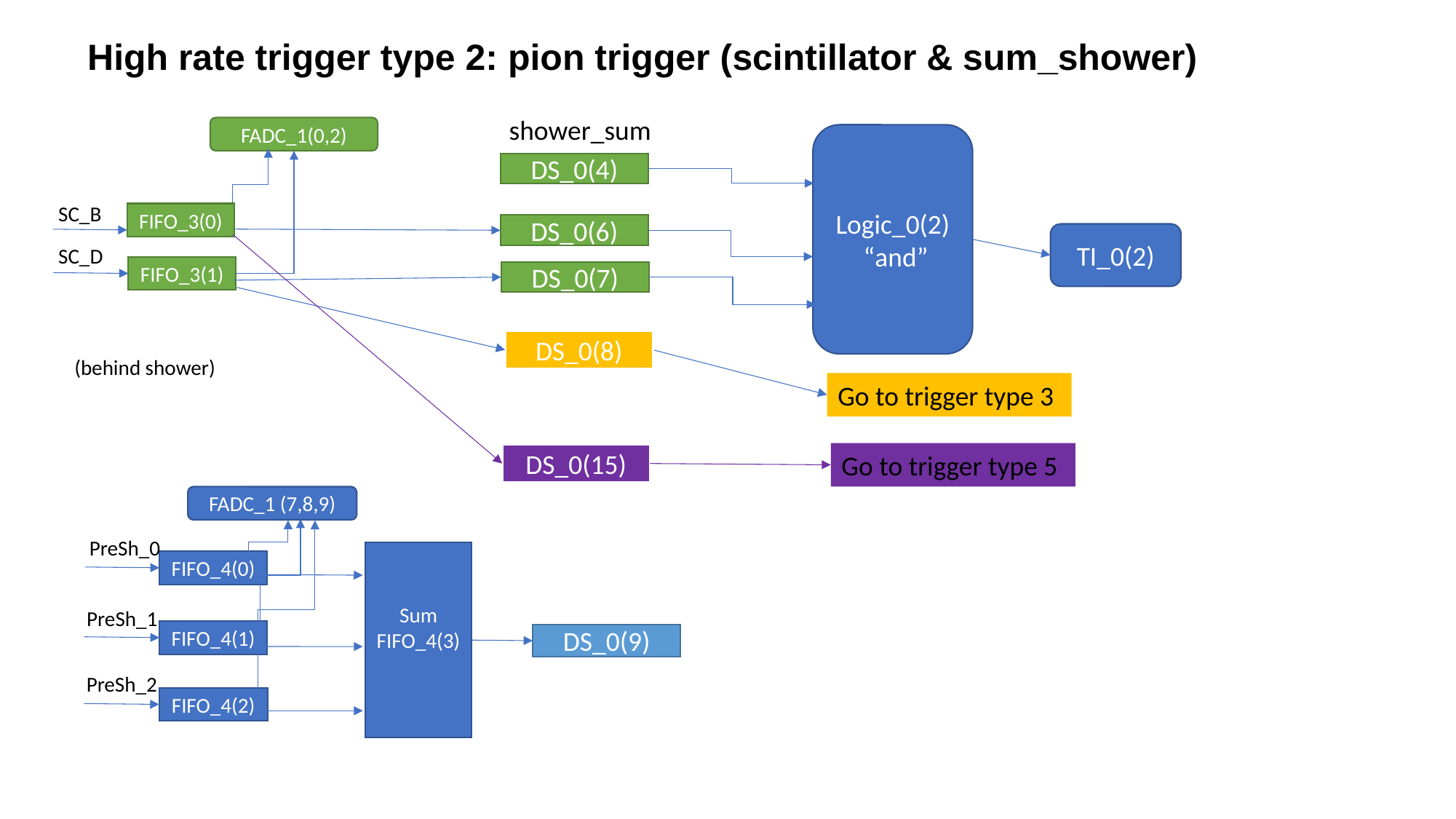

High rate trigger type 2: pion trigger (scintillator & sum_shower)

shower_sum
FADC_1(0,2)
SC_B
SC_D
FIFO_3(1)
DS_0(6)
FIFO_3(0)
Logic_0(2)
 “and”
DS_0(4)
TI_0(2)
DS_0(7)
DS_0(8)
(behind shower)
Go to trigger type 3
Go to trigger type 5
DS_0(15)
FADC_1 (7,8,9)
PreSh_1
FIFO_4(1)
PreSh_0
FIFO_4(0)
PreSh_2
FIFO_4(2)
Sum
FIFO_4(3)

DS_0(9)